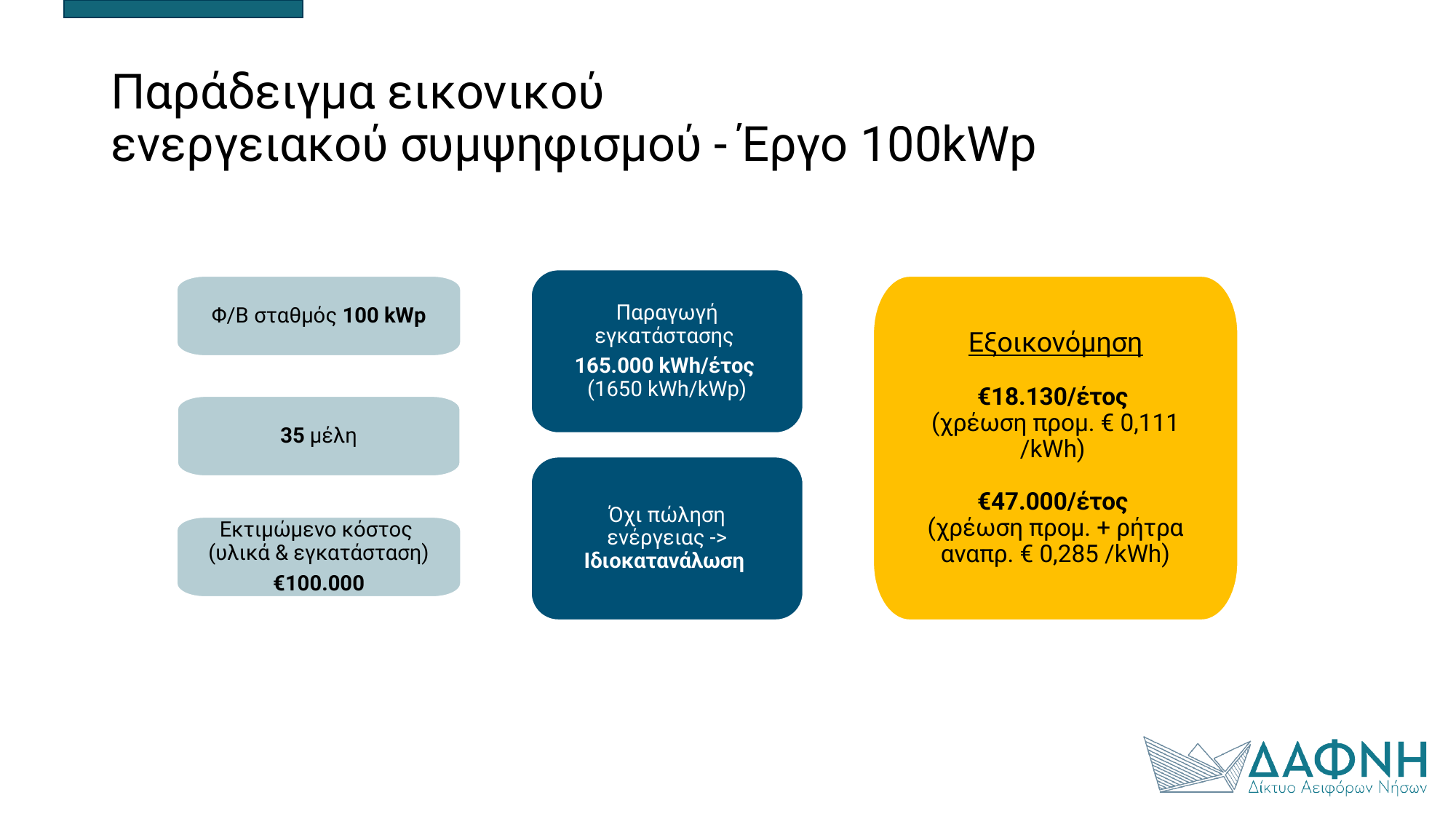

# Παράδειγμα εικονικού ενεργειακού συμψηφισμού - Έργο 100kWp

Παραγωγή εγκατάστασης
165.000 kWh/έτος
(1650 kWh/kWp)
Φ/Β σταθμός 100 kWp
Εξοικονόμηση
€18.130/έτος
(χρέωση προμ. € 0,111 /kWh) 
€47.000/έτος
(χρέωση προμ. + ρήτρα αναπρ. € 0,285 /kWh)
35 μέλη
Όχι πώληση ενέργειας -> Ιδιοκατανάλωση
Εκτιμώμενο κόστος
(υλικά & εγκατάσταση)
 €100.000